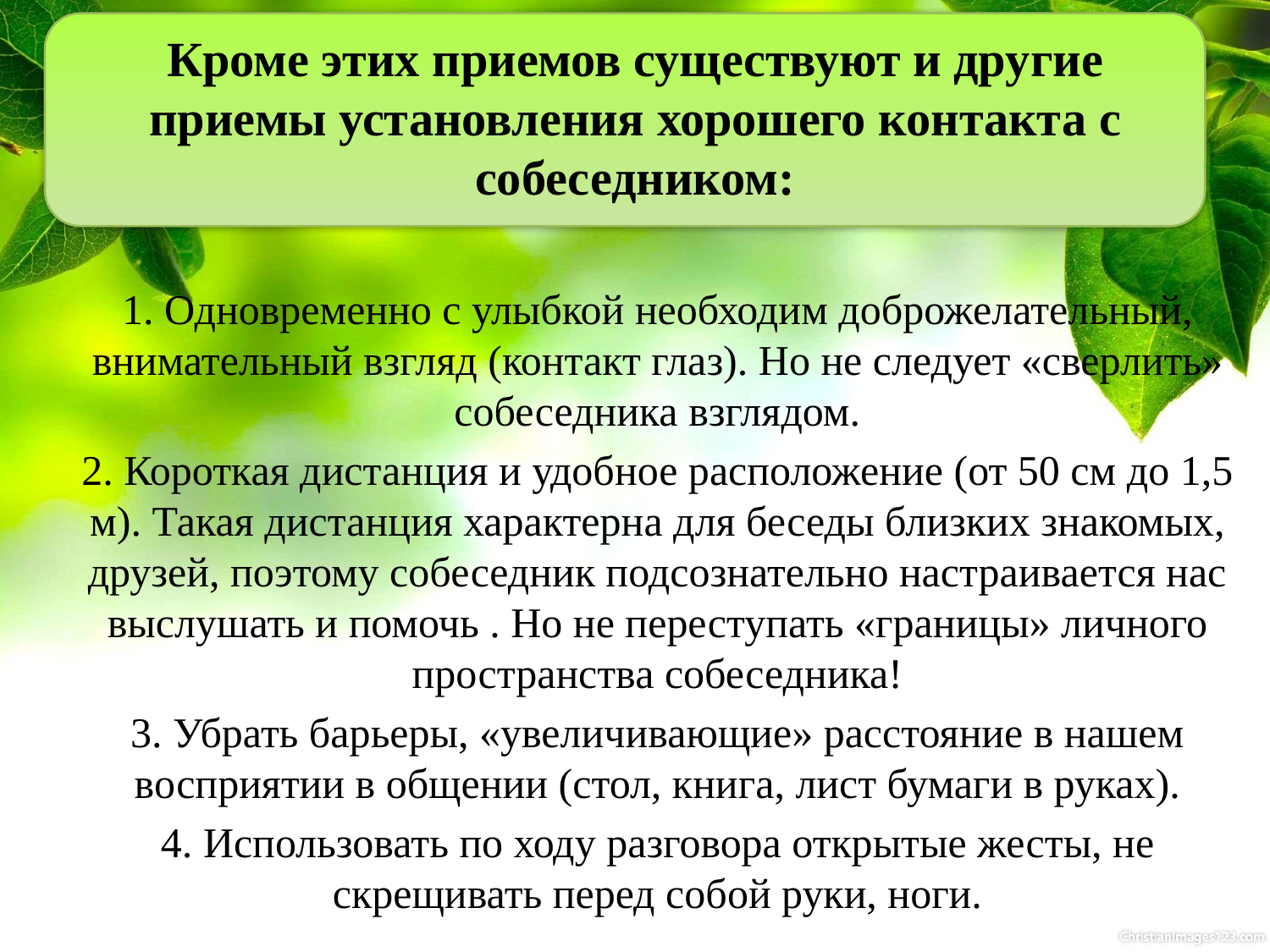

# Кроме этих приемов существуют и другие приемы установления хорошего контакта с собеседником:
1. Одновременно с улыбкой необходим доброжелательный, внимательный взгляд (контакт глаз). Но не следует «сверлить» собеседника взглядом.
2. Короткая дистанция и удобное расположение (от 50 см до 1,5 м). Такая дистанция характерна для беседы близких знакомых, друзей, поэтому собеседник подсознательно настраивается нас выслушать и помочь . Но не переступать «границы» личного пространства собеседника!
3. Убрать барьеры, «увеличивающие» расстояние в нашем восприятии в общении (стол, книга, лист бумаги в руках).
4. Использовать по ходу разговора открытые жесты, не скрещивать перед собой руки, ноги.